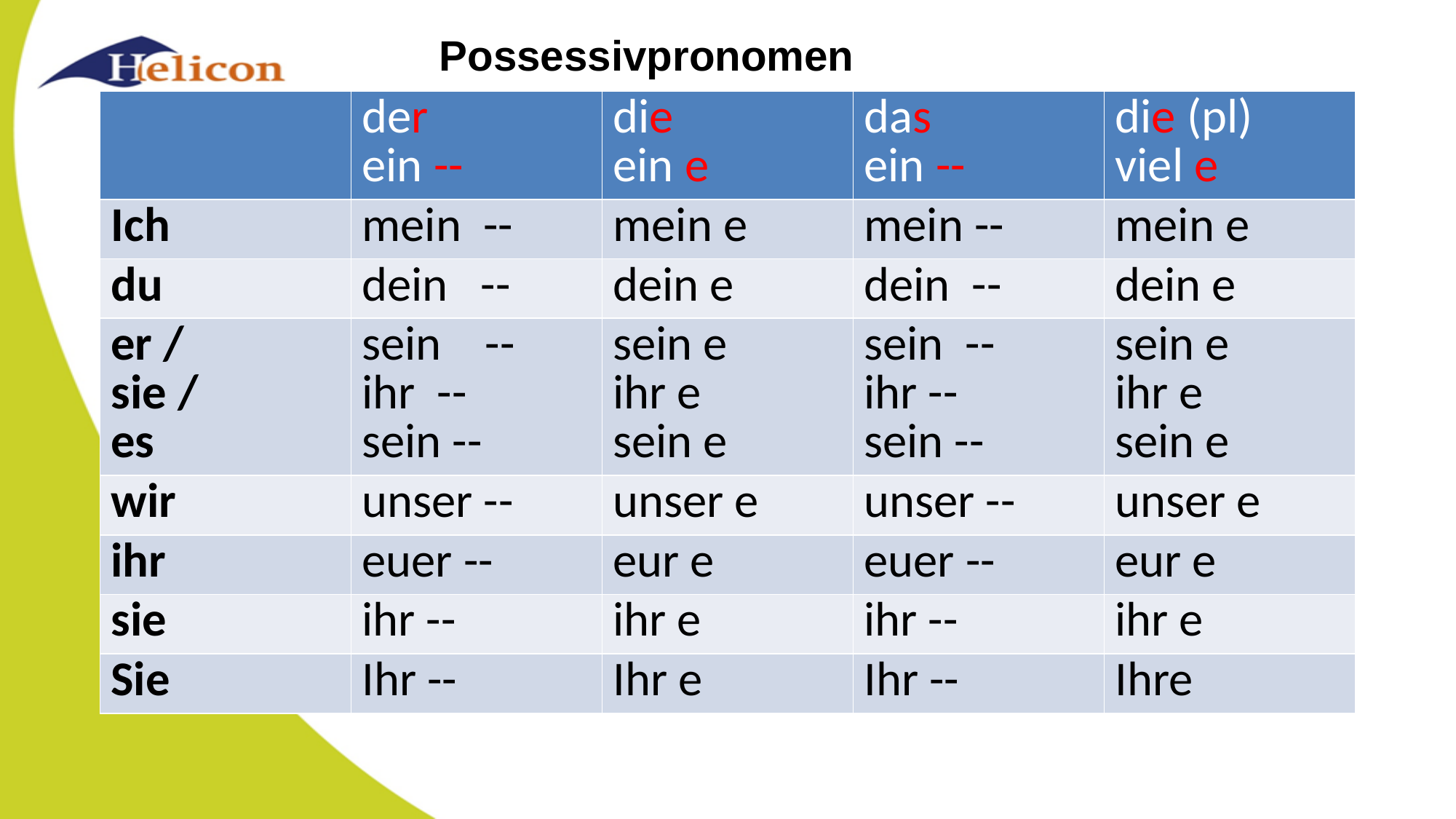

# Possessivpronomen
|  | der ein -- | die ein e | das ein -- | die (pl) viel e |
| --- | --- | --- | --- | --- |
| Ich | mein -- | mein e | mein -- | mein e |
| du | dein -- | dein e | dein -- | dein e |
| er / sie / es | sein -- ihr -- sein -- | sein e ihr e sein e | sein -- ihr -- sein -- | sein e ihr e sein e |
| wir | unser -- | unser e | unser -- | unser e |
| ihr | euer -- | eur e | euer -- | eur e |
| sie | ihr -- | ihr e | ihr -- | ihr e |
| Sie | Ihr -- | Ihr e | Ihr -- | Ihre |